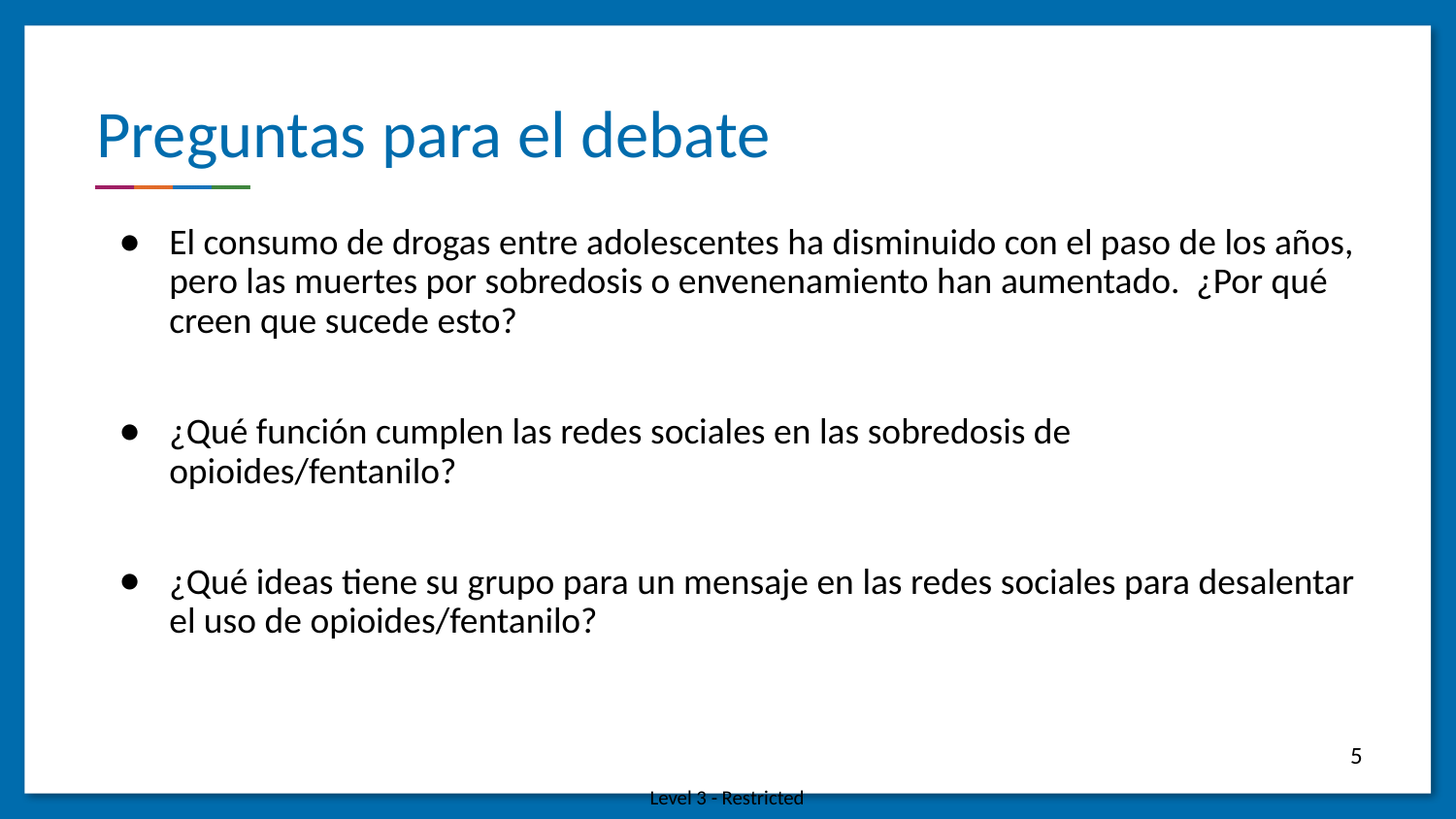

# Preguntas para el debate
El consumo de drogas entre adolescentes ha disminuido con el paso de los años, pero las muertes por sobredosis o envenenamiento han aumentado.  ¿Por qué creen que sucede esto?

¿Qué función cumplen las redes sociales en las sobredosis de opioides/fentanilo?

¿Qué ideas tiene su grupo para un mensaje en las redes sociales para desalentar el uso de opioides/fentanilo?
5